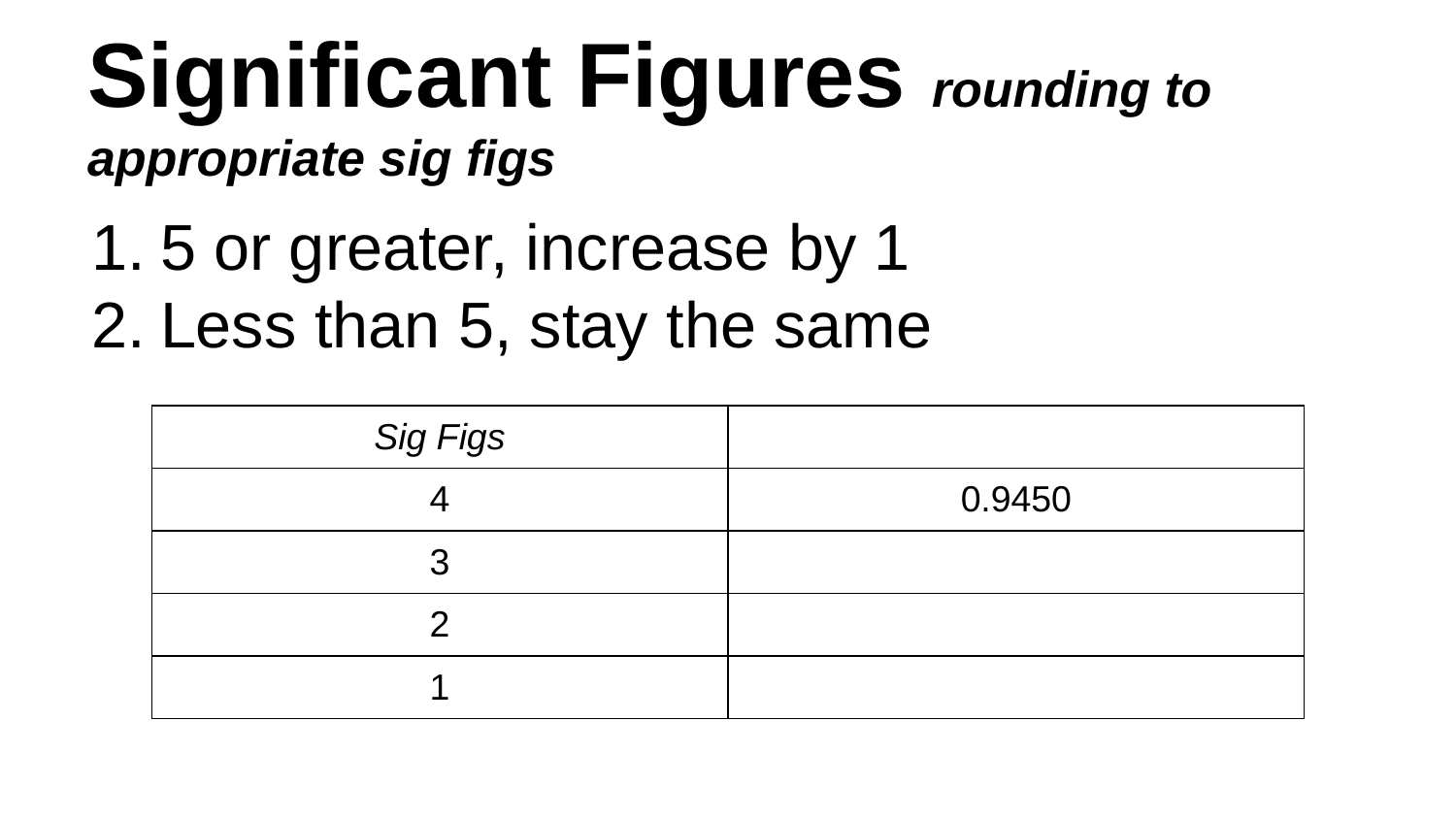

# Significant Figures rounding to appropriate sig figs
5 or greater, increase by 1
Less than 5, stay the same
| Sig Figs |  |
| --- | --- |
| 4 | 0.9450 |
| 3 |  |
| 2 |  |
| 1 |  |